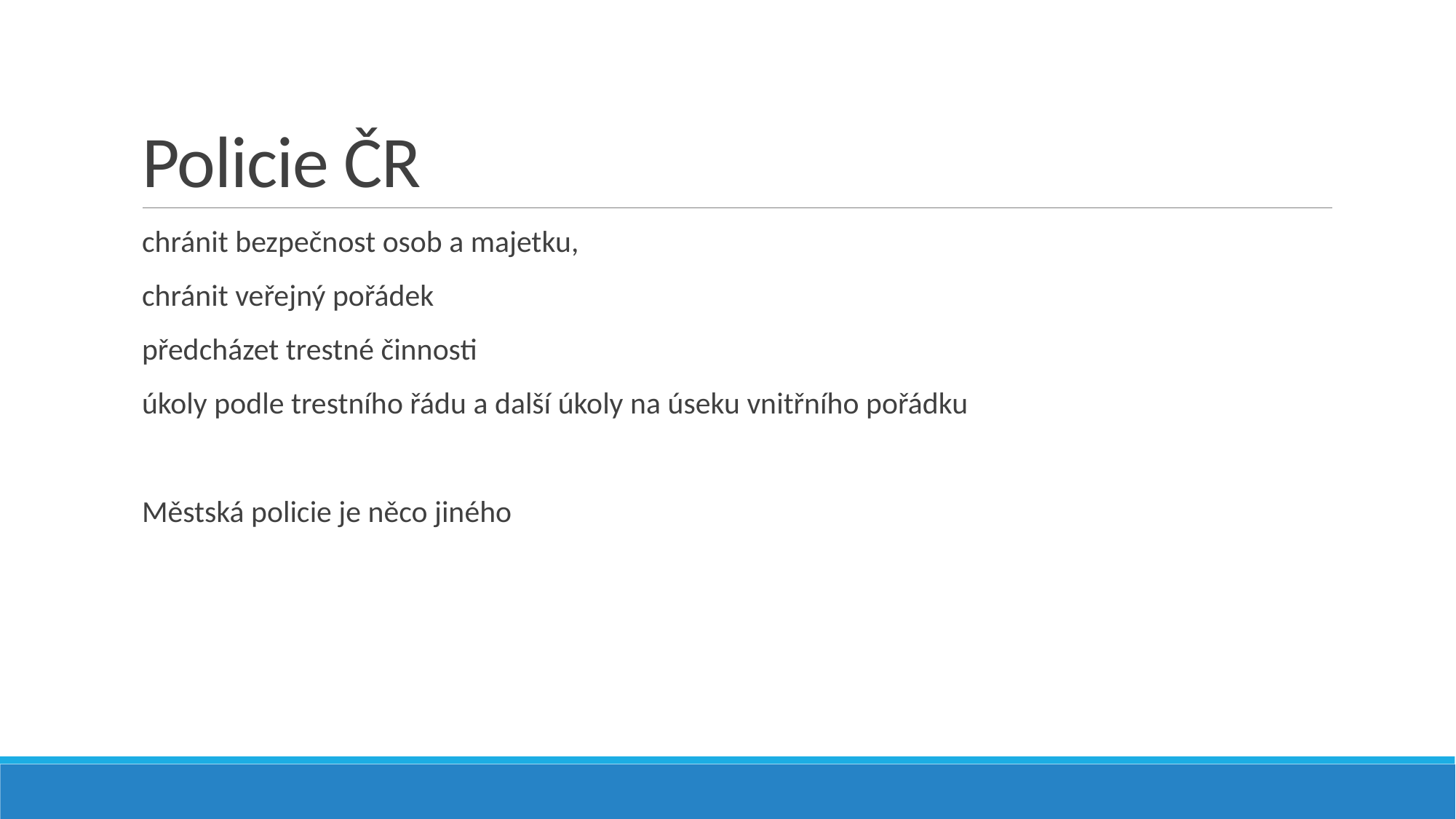

# Policie ČR
chránit bezpečnost osob a majetku,
chránit veřejný pořádek
předcházet trestné činnosti
úkoly podle trestního řádu a další úkoly na úseku vnitřního pořádku

Městská policie je něco jiného